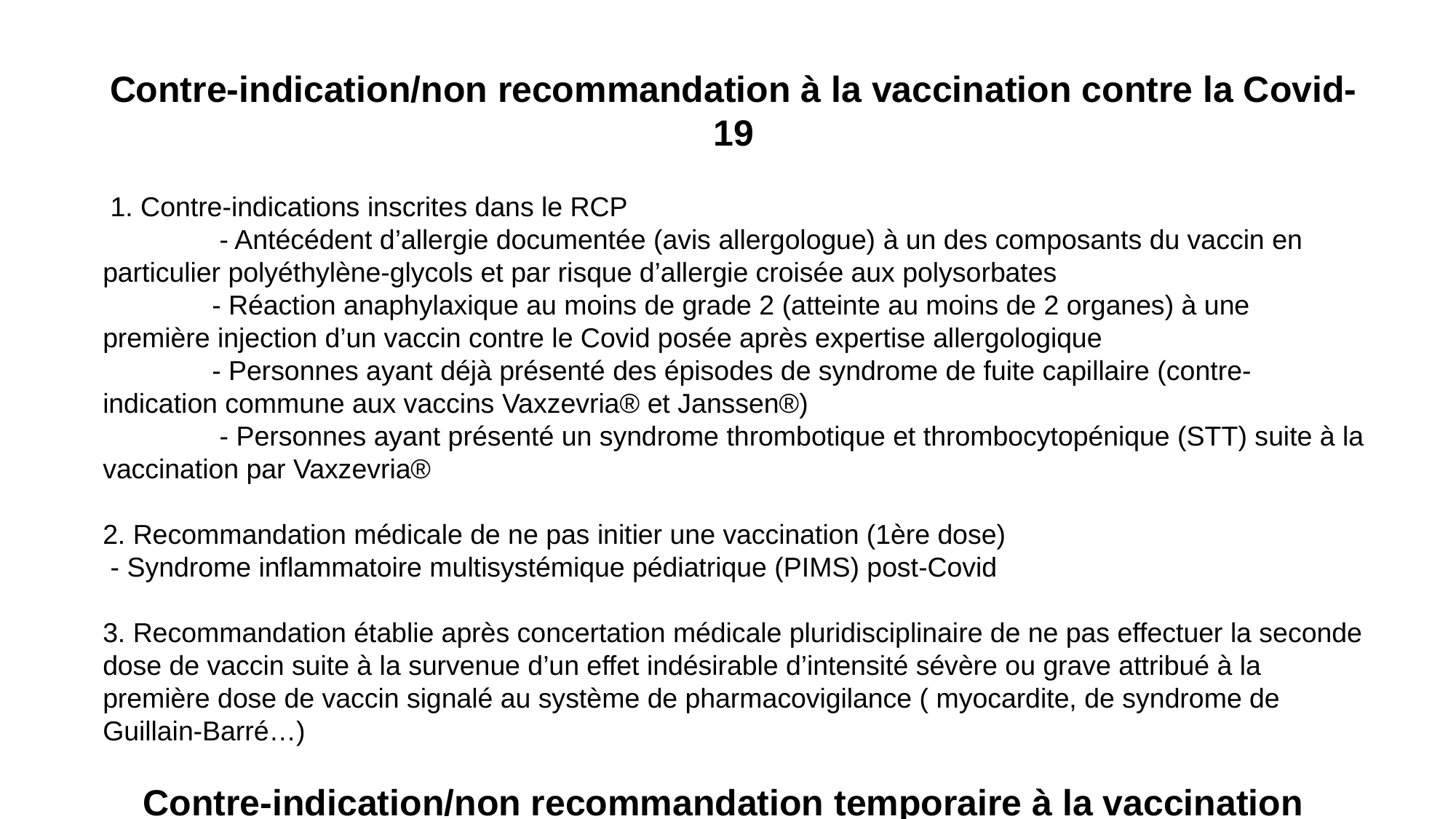

Contre-indication/non recommandation à la vaccination contre la Covid-19

 1. Contre-indications inscrites dans le RCP
	 - Antécédent d’allergie documentée (avis allergologue) à un des composants du vaccin en particulier polyéthylène-glycols et par risque d’allergie croisée aux polysorbates
	- Réaction anaphylaxique au moins de grade 2 (atteinte au moins de 2 organes) à une première injection d’un vaccin contre le Covid posée après expertise allergologique
	- Personnes ayant déjà présenté des épisodes de syndrome de fuite capillaire (contre-indication commune aux vaccins Vaxzevria® et Janssen®)
	 - Personnes ayant présenté un syndrome thrombotique et thrombocytopénique (STT) suite à la vaccination par Vaxzevria®

2. Recommandation médicale de ne pas initier une vaccination (1ère dose)
 - Syndrome inflammatoire multisystémique pédiatrique (PIMS) post-Covid

3. Recommandation établie après concertation médicale pluridisciplinaire de ne pas effectuer la seconde dose de vaccin suite à la survenue d’un effet indésirable d’intensité sévère ou grave attribué à la première dose de vaccin signalé au système de pharmacovigilance ( myocardite, de syndrome de Guillain-Barré…)

Contre-indication/non recommandation temporaire à la vaccination
- Traitement par anticorps monoclonaux anti-SARS-CoV-2
 - Myocardites ou péricardites survenues antérieurement à la vaccination et toujours évolutives